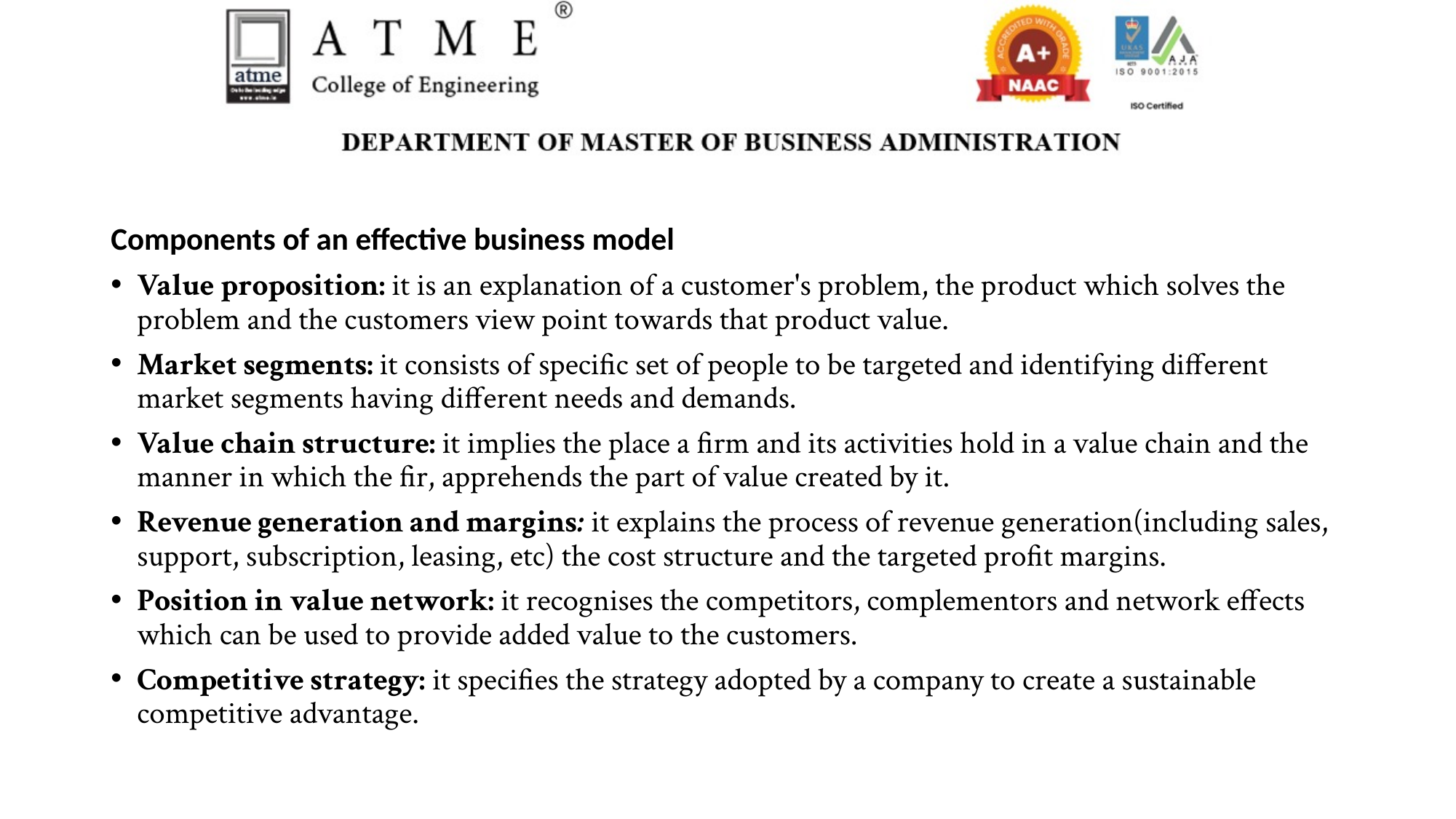

Components of an effective business model
Value proposition: it is an explanation of a customer's problem, the product which solves the problem and the customers view point towards that product value.
Market segments: it consists of specific set of people to be targeted and identifying different market segments having different needs and demands.
Value chain structure: it implies the place a firm and its activities hold in a value chain and the manner in which the fir, apprehends the part of value created by it.
Revenue generation and margins: it explains the process of revenue generation(including sales, support, subscription, leasing, etc) the cost structure and the targeted profit margins.
Position in value network: it recognises the competitors, complementors and network effects which can be used to provide added value to the customers.
Competitive strategy: it specifies the strategy adopted by a company to create a sustainable competitive advantage.